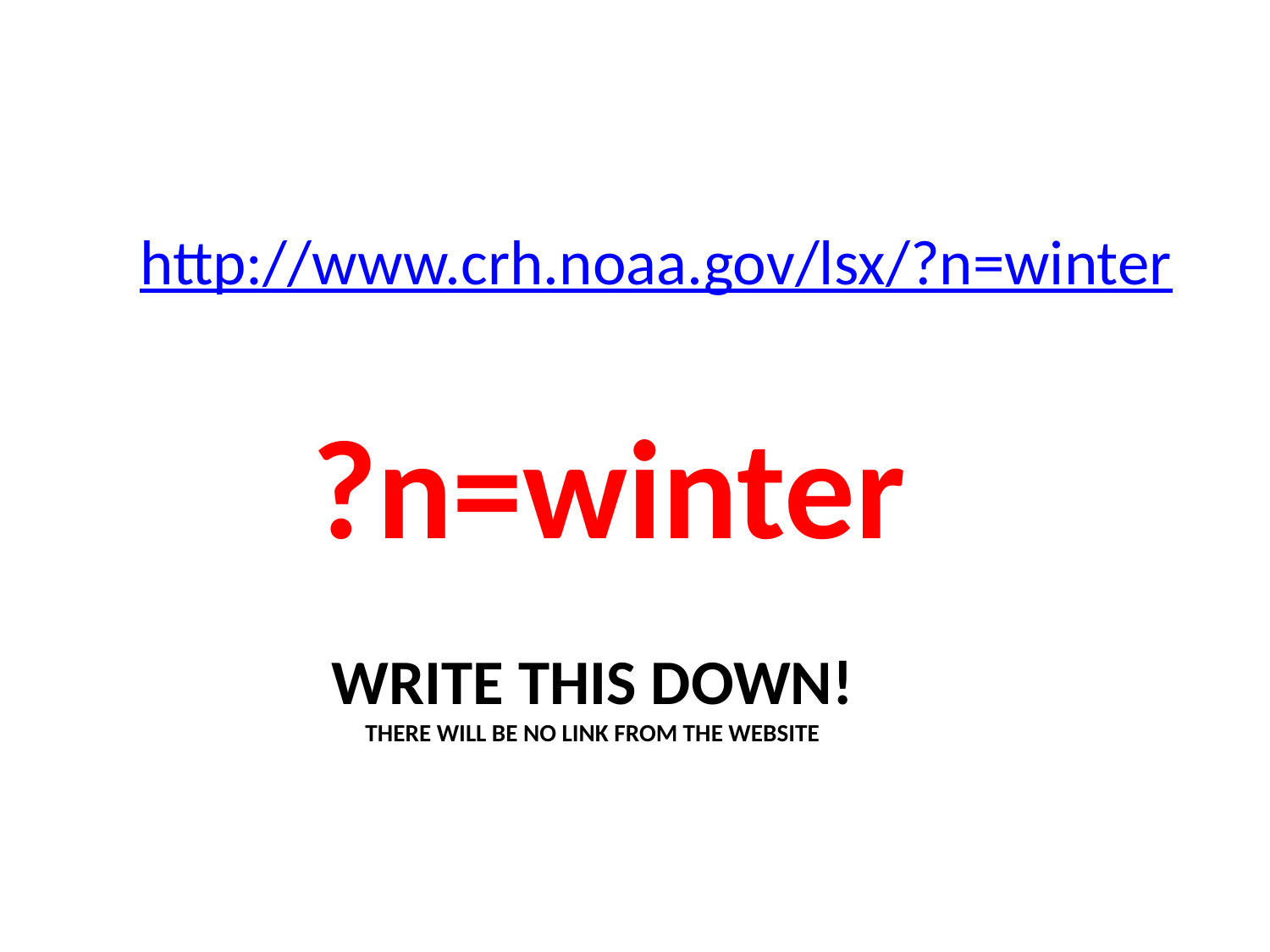

# http://www.crh.noaa.gov/lsx/?n=winter
?n=winter
WRITE THIS DOWN!
THERE WILL BE NO LINK FROM THE WEBSITE